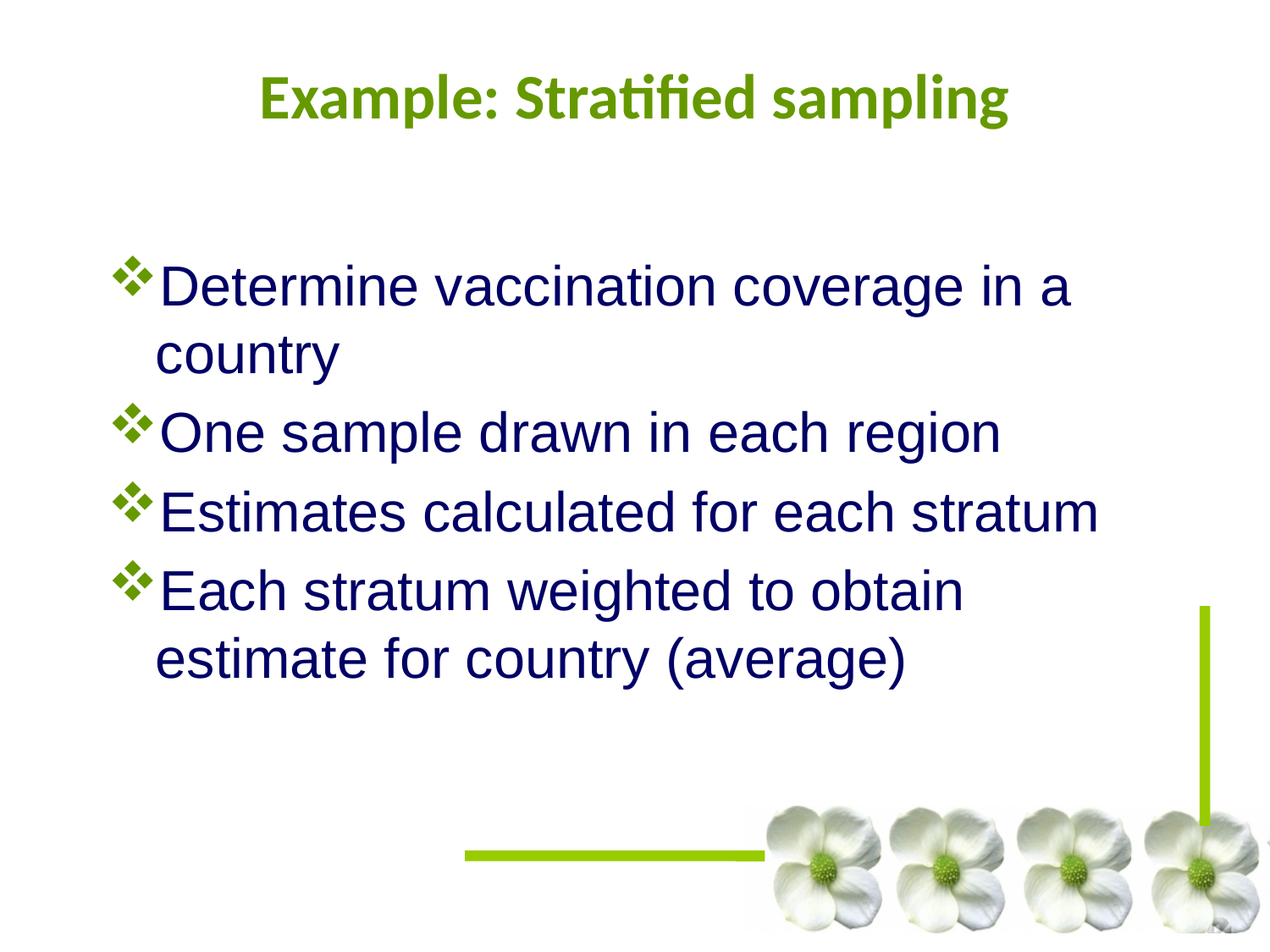

# Example: Stratified sampling
Determine vaccination coverage in a country
One sample drawn in each region
Estimates calculated for each stratum
Each stratum weighted to obtain estimate for country (average)